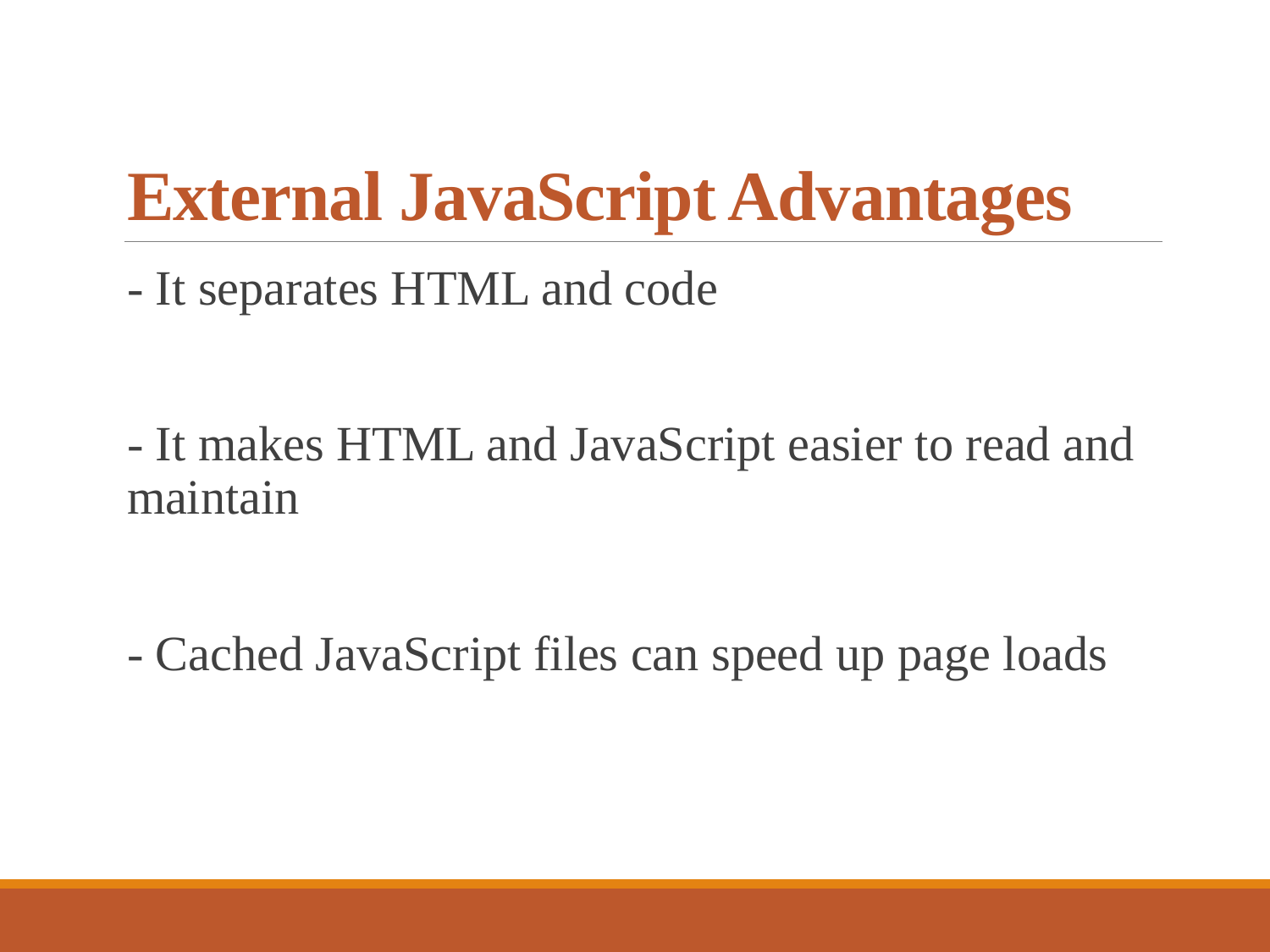

# External JavaScript Advantages
- It separates HTML and code

- It makes HTML and JavaScript easier to read and maintain

- Cached JavaScript files can speed up page loads